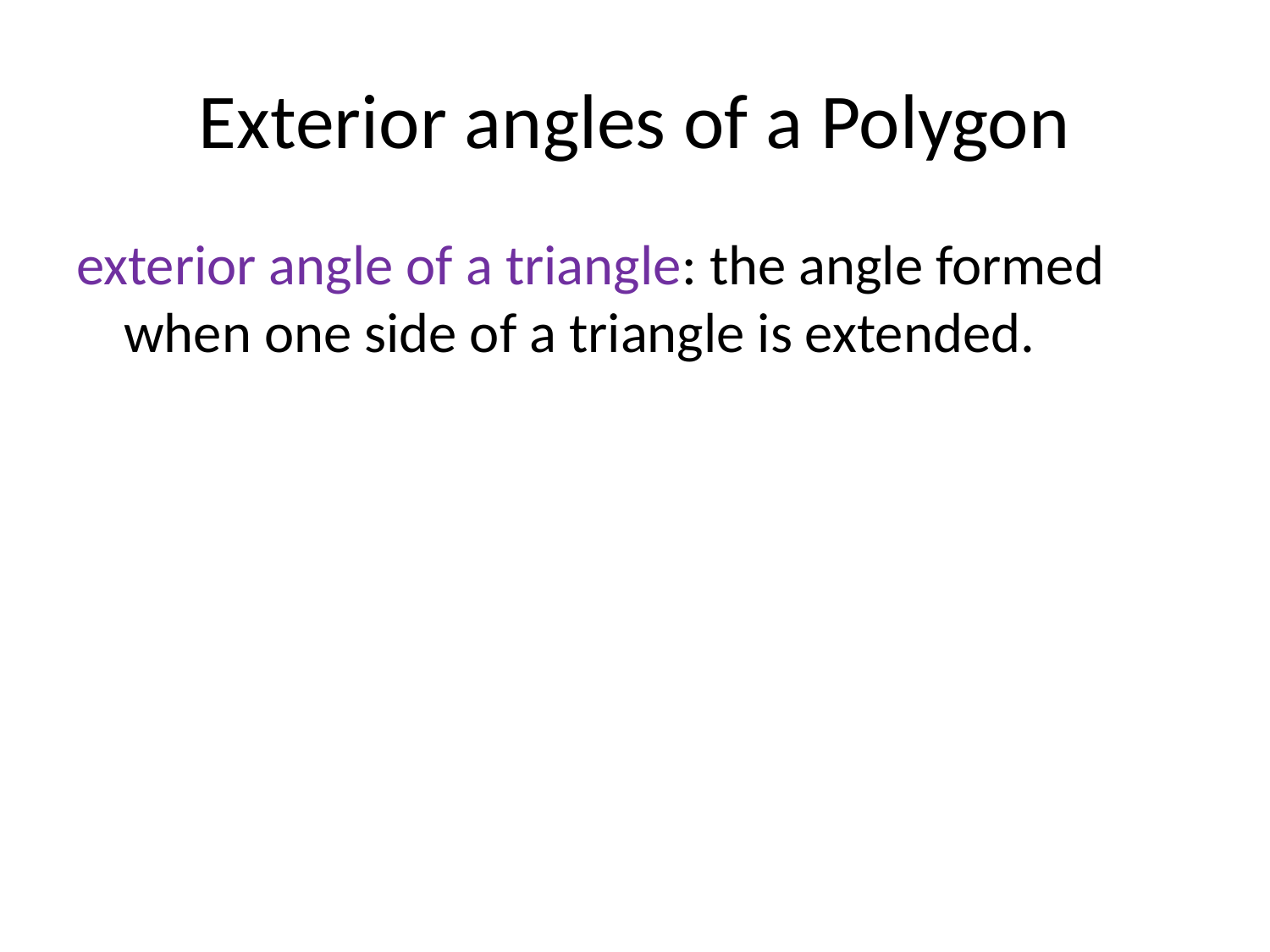

# Exterior angles of a Polygon
exterior angle of a triangle: the angle formed when one side of a triangle is extended.